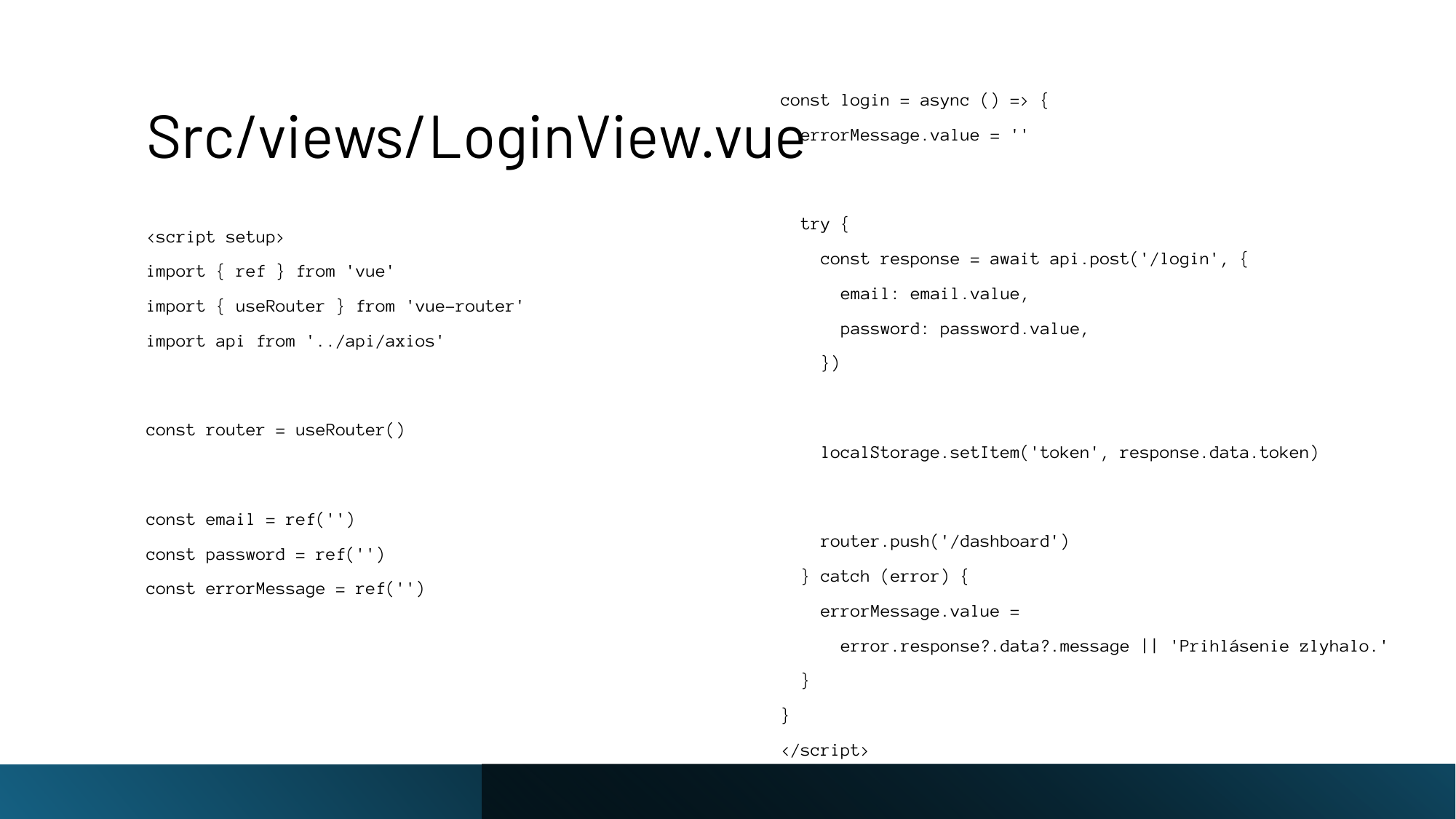

# Src/views/LoginView.vue
const login = async () => {
  errorMessage.value = ''

  try {
    const response = await api.post('/login', {
      email: email.value,
      password: password.value,
    })

    localStorage.setItem('token', response.data.token)

    router.push('/dashboard')
  } catch (error) {
    errorMessage.value =
      error.response?.data?.message || 'Prihlásenie zlyhalo.'
  }
}
</script>
<script setup>
import { ref } from 'vue'
import { useRouter } from 'vue-router'
import api from '../api/axios'

const router = useRouter()

const email = ref('')
const password = ref('')
const errorMessage = ref('')